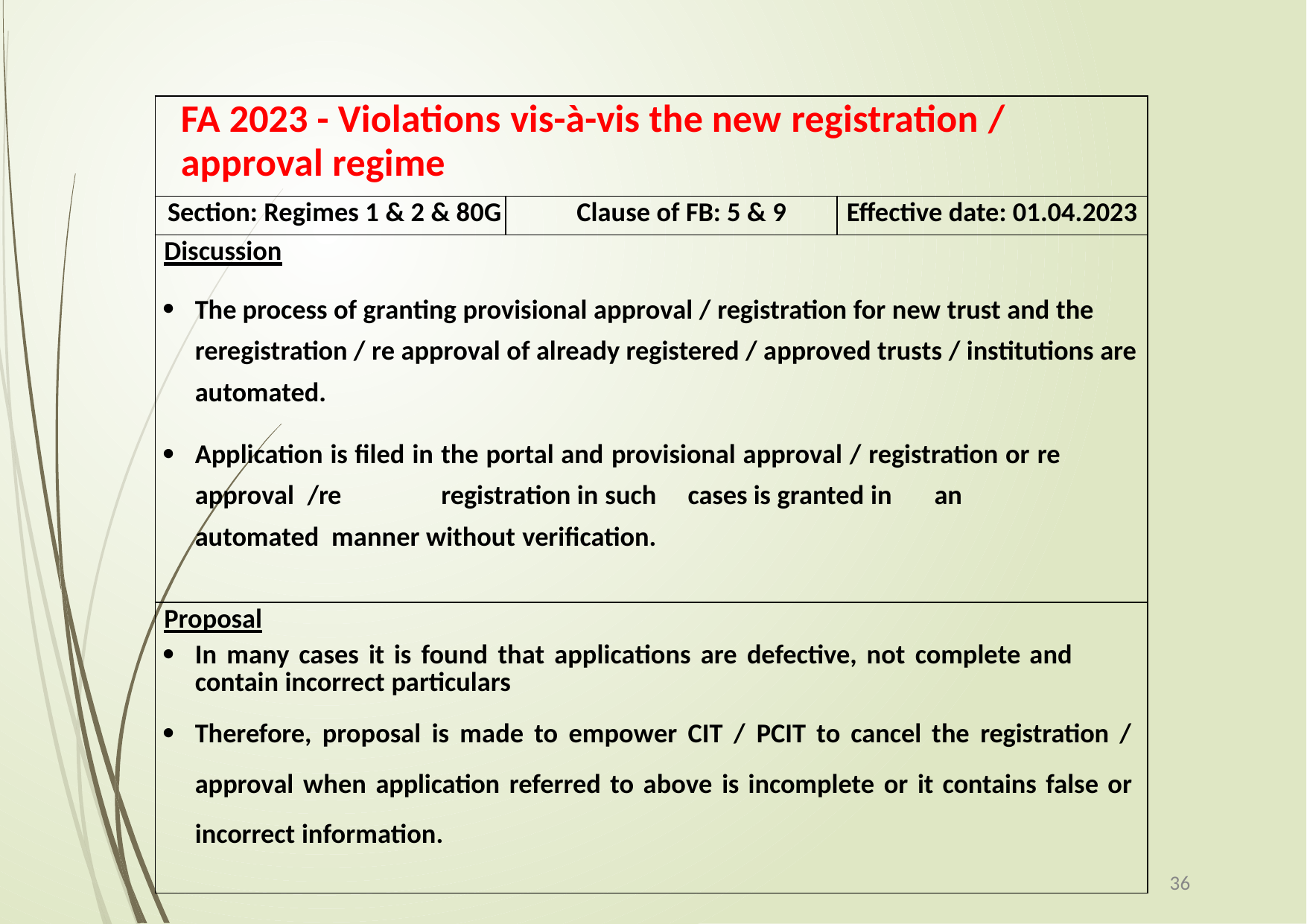

| FA 2023 - Violations vis-à-vis the new registration / approval regime |  |  |
| --- | --- | --- |
| Section: Regimes 1 & 2 & 80G | Clause of FB: 5 & 9 | Effective date: 01.04.2023 |
| Discussion The process of granting provisional approval / registration for new trust and the reregistration / re approval of already registered / approved trusts / institutions are automated. Application is filed in the portal and provisional approval / registration or re approval /re registration in such cases is granted in an automated manner without verification. |  |  |
| Proposal In many cases it is found that applications are defective, not complete and contain incorrect particulars Therefore, proposal is made to empower CIT / PCIT to cancel the registration / approval when application referred to above is incomplete or it contains false or incorrect information. |  |  |
36